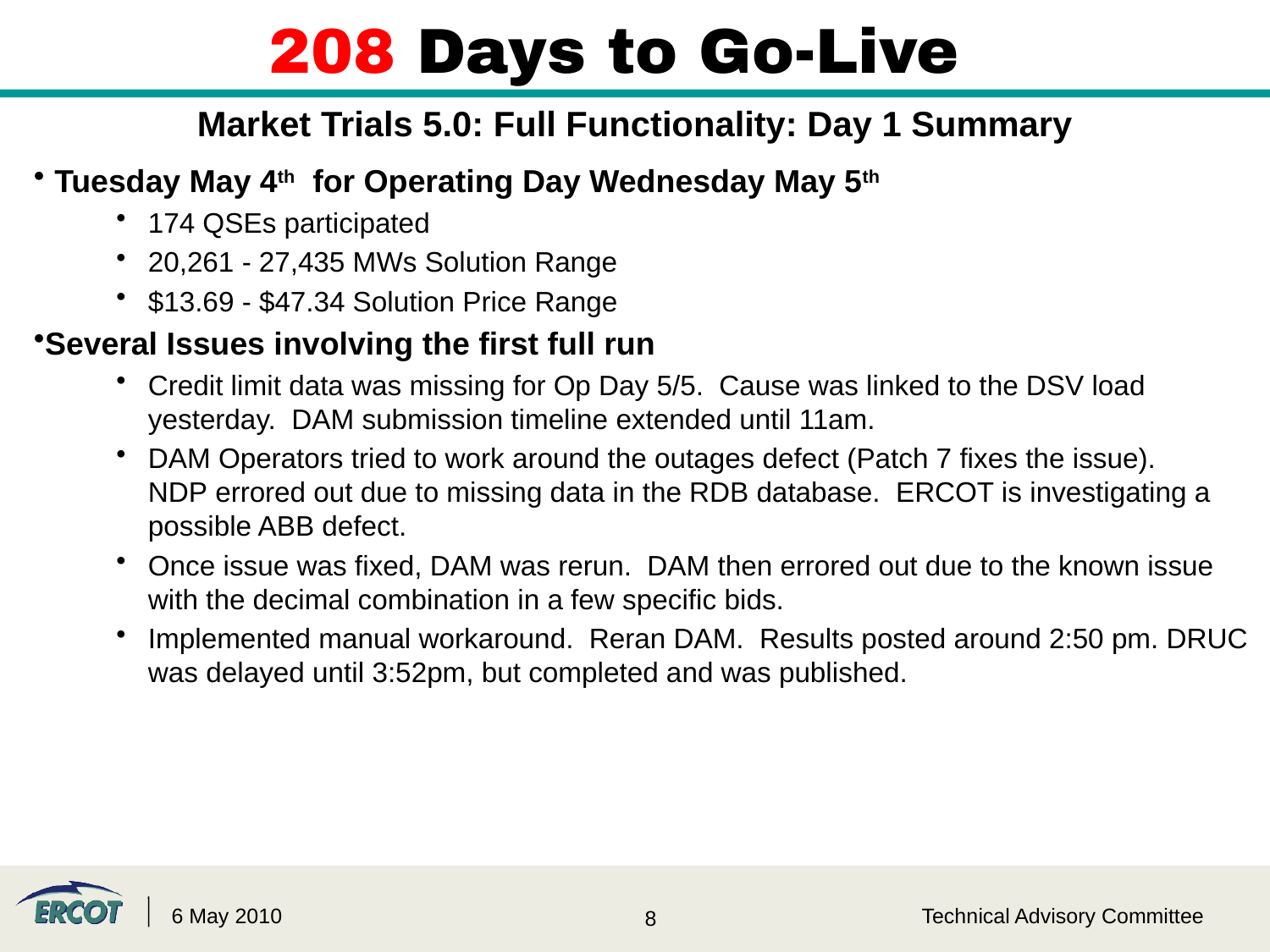

# 208 Days to Go-Live

Market Trials 5.0: Full Functionality: Day 1 Summary

Tuesday May 4th  for Operating Day Wednesday May 5th
174 QSEs participated
20,261 - 27,435 MWs Solution Range
$13.69 - $47.34 Solution Price Range
Several Issues involving the first full run
Credit limit data was missing for Op Day 5/5.  Cause was linked to the DSV load yesterday.  DAM submission timeline extended until 11am.
DAM Operators tried to work around the outages defect (Patch 7 fixes the issue). NDP errored out due to missing data in the RDB database.  ERCOT is investigating a possible ABB defect.
Once issue was fixed, DAM was rerun.  DAM then errored out due to the known issue with the decimal combination in a few specific bids.
Implemented manual workaround.  Reran DAM.  Results posted around 2:50 pm. DRUC was delayed until 3:52pm, but completed and was published.

6 May 2010
Technical Advisory Committee